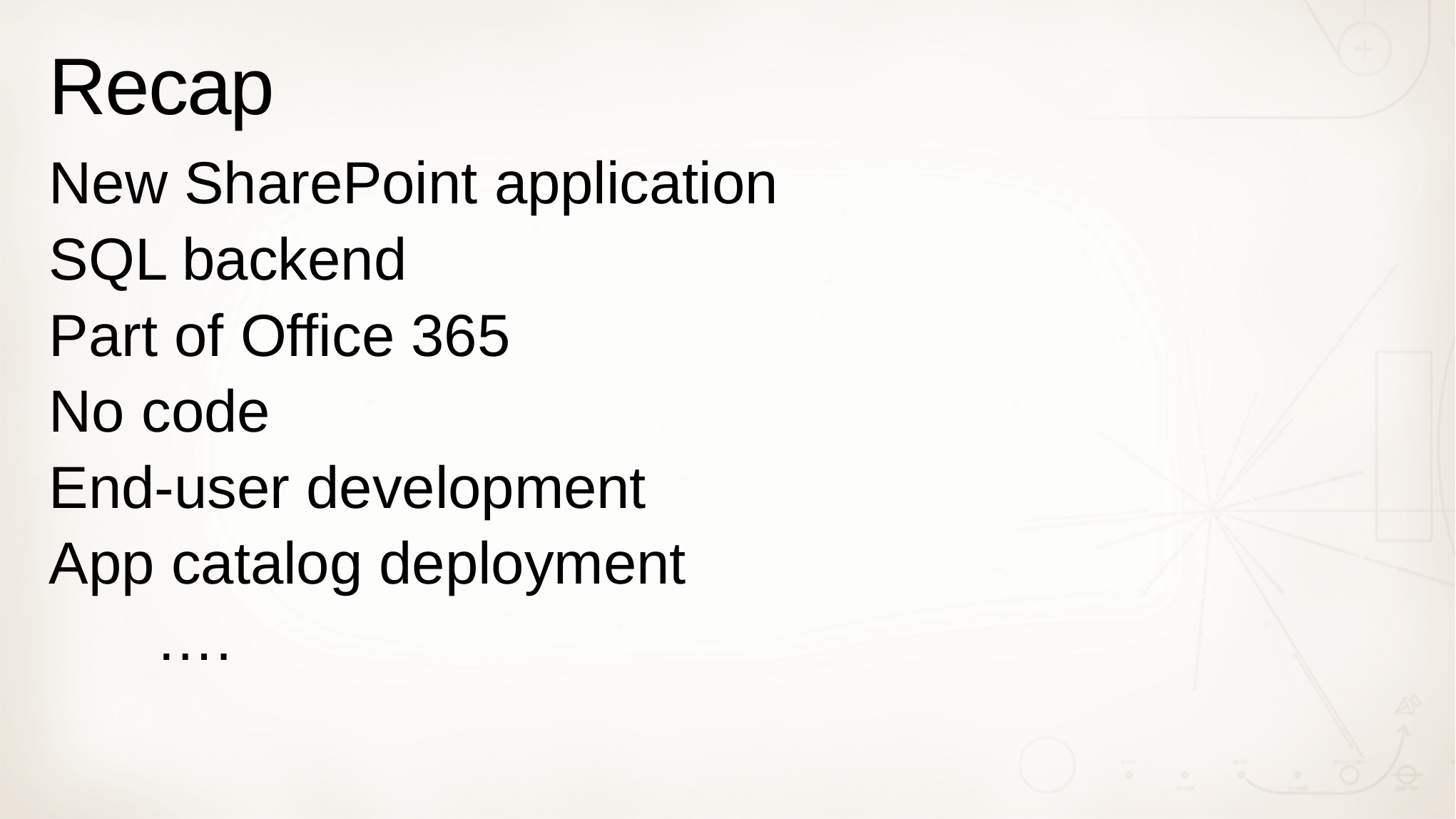

# Recap
New SharePoint application
SQL backend
Part of Office 365
No code
End-user development
App catalog deployment
	….